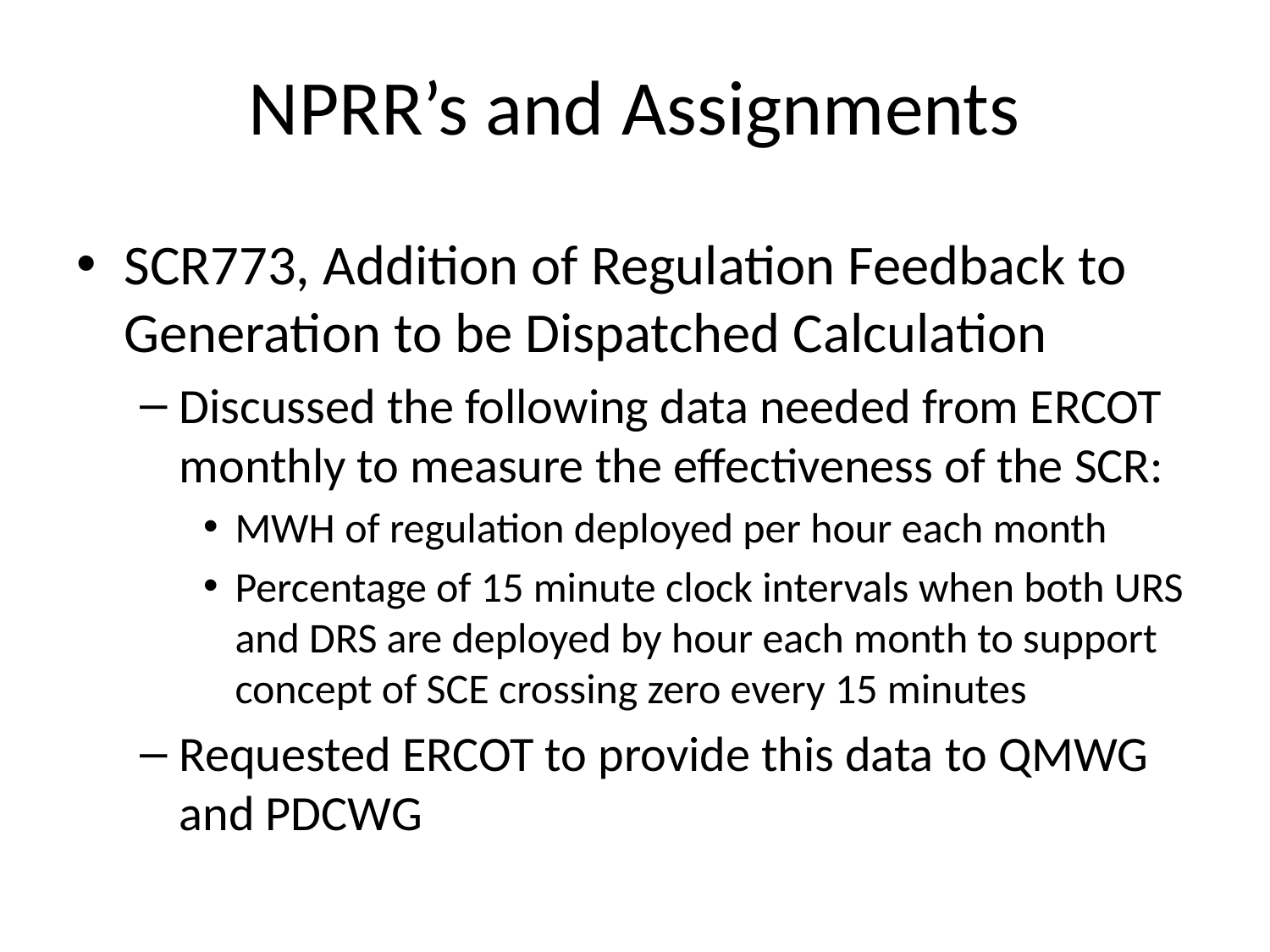

# NPRR’s and Assignments
SCR773, Addition of Regulation Feedback to Generation to be Dispatched Calculation
Discussed the following data needed from ERCOT monthly to measure the effectiveness of the SCR:
MWH of regulation deployed per hour each month
Percentage of 15 minute clock intervals when both URS and DRS are deployed by hour each month to support concept of SCE crossing zero every 15 minutes
Requested ERCOT to provide this data to QMWG and PDCWG